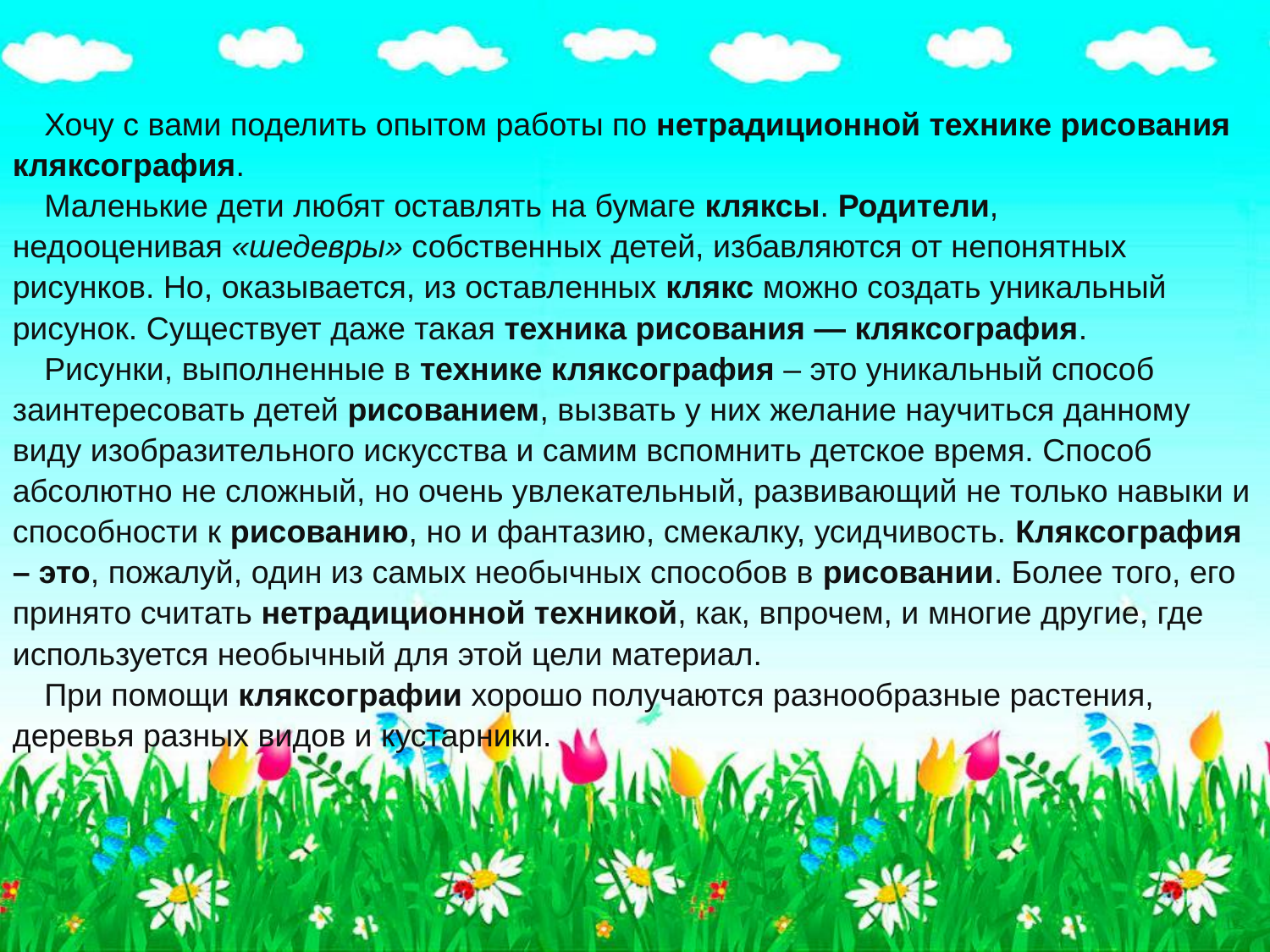

Хочу с вами поделить опытом работы по нетрадиционной технике рисования кляксография.
Маленькие дети любят оставлять на бумаге кляксы. Родители, недооценивая «шедевры» собственных детей, избавляются от непонятных рисунков. Но, оказывается, из оставленных клякс можно создать уникальный рисунок. Существует даже такая техника рисования — кляксография.
Рисунки, выполненные в технике кляксография – это уникальный способ заинтересовать детей рисованием, вызвать у них желание научиться данному виду изобразительного искусства и самим вспомнить детское время. Способ абсолютно не сложный, но очень увлекательный, развивающий не только навыки и способности к рисованию, но и фантазию, смекалку, усидчивость. Кляксография – это, пожалуй, один из самых необычных способов в рисовании. Более того, его принято считать нетрадиционной техникой, как, впрочем, и многие другие, где используется необычный для этой цели материал.
При помощи кляксографии хорошо получаются разнообразные растения, деревья разных видов и кустарники.